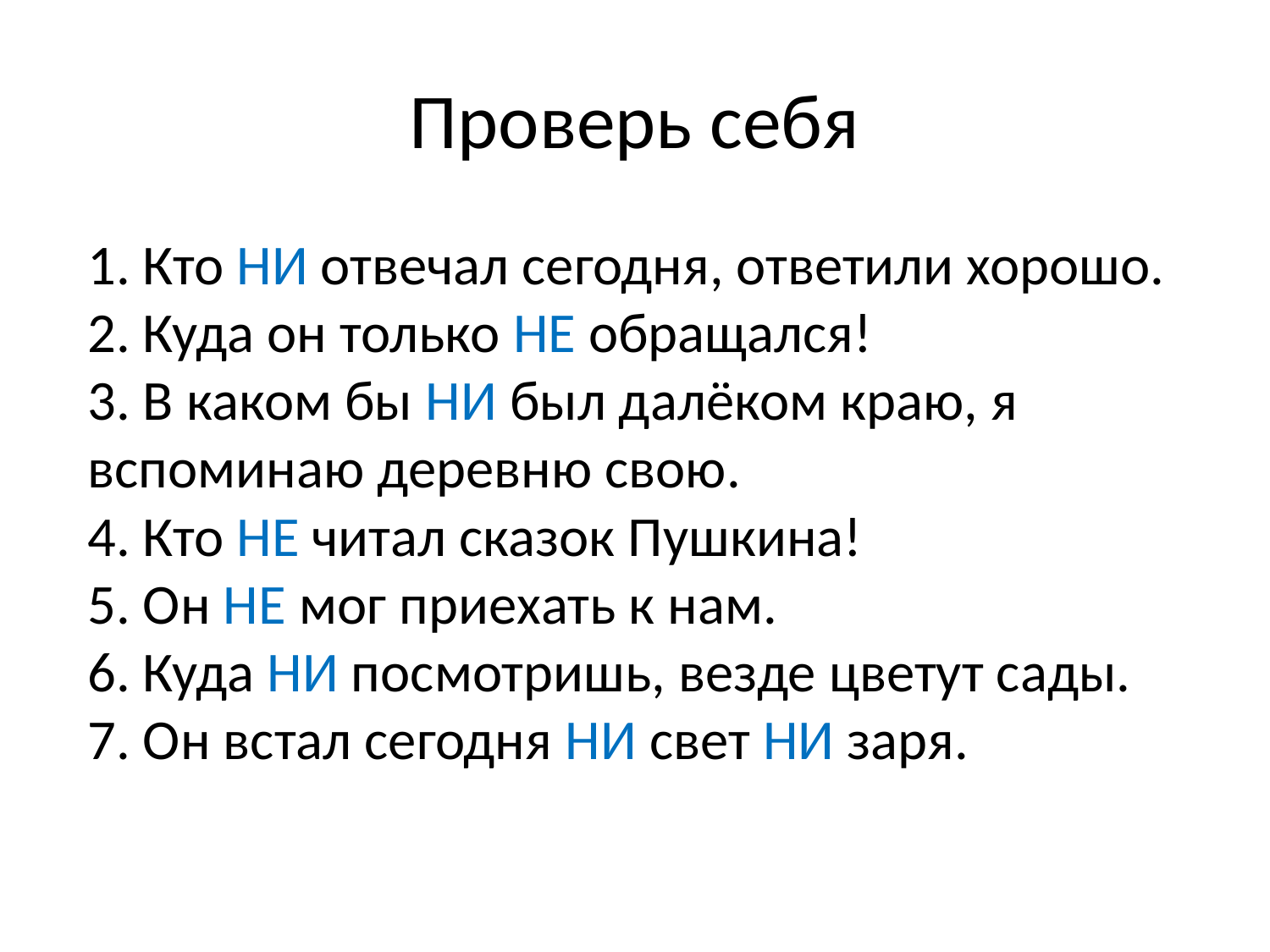

# Проверь себя
1. Кто НИ отвечал сегодня, ответили хорошо.
2. Куда он только НЕ обращался!
3. В каком бы НИ был далёком краю, я вспоминаю деревню свою.
4. Кто НЕ читал сказок Пушкина!
5. Он НЕ мог приехать к нам.
6. Куда НИ посмотришь, везде цветут сады.
7. Он встал сегодня НИ свет НИ заря.